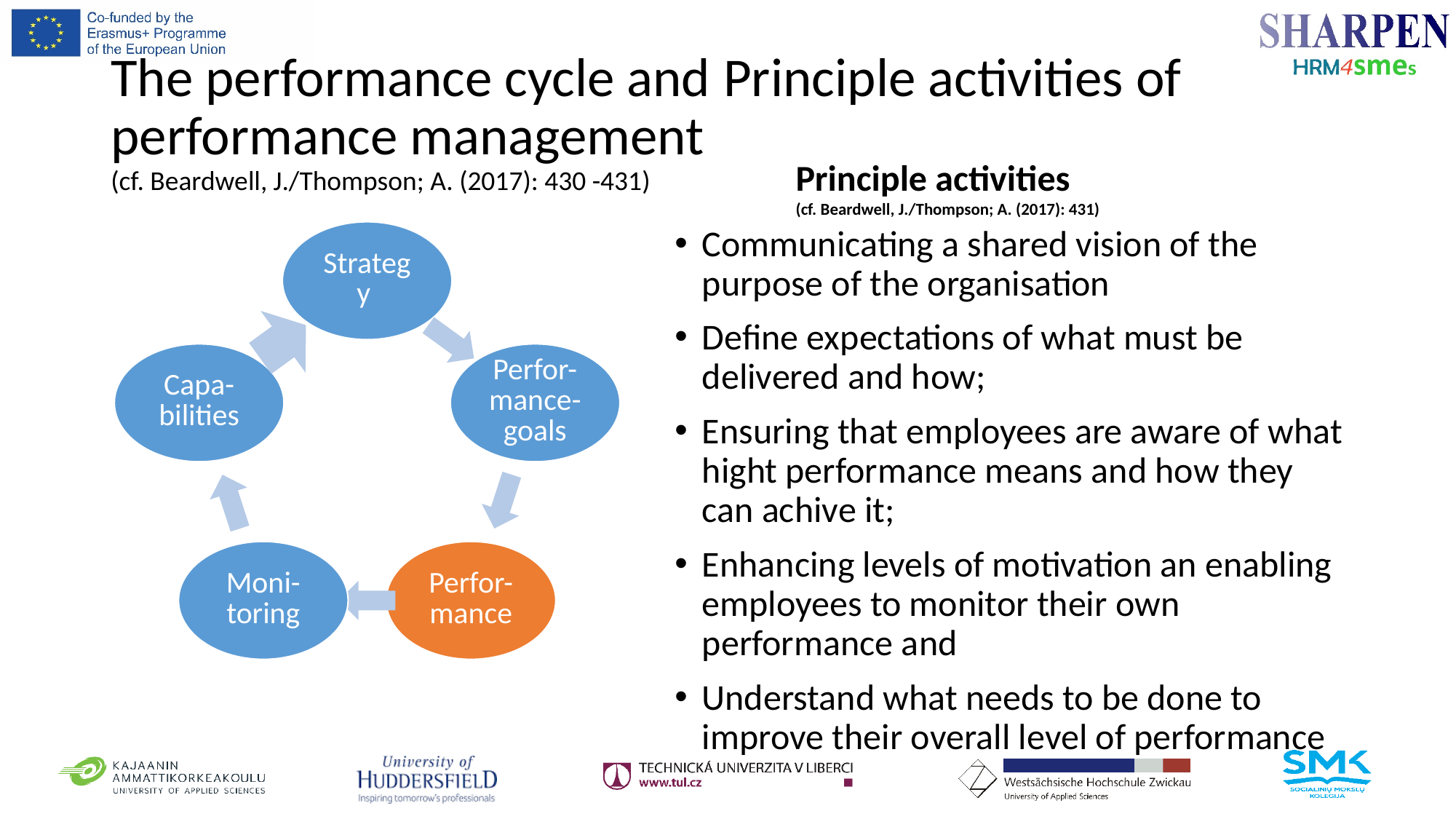

# The performance cycle and Principle activities of performance management (cf. Beardwell, J./Thompson; A. (2017): 430 -431)
Principle activities
(cf. Beardwell, J./Thompson; A. (2017): 431)

Communicating a shared vision of the purpose of the organisation
Define expectations of what must be delivered and how;
Ensuring that employees are aware of what hight performance means and how they can achive it;
Enhancing levels of motivation an enabling employees to monitor their own performance and
Understand what needs to be done to improve their overall level of performance
Strategy
Perfor-mance- goals
Perfor-mance
Moni-toring
Capa-bilities